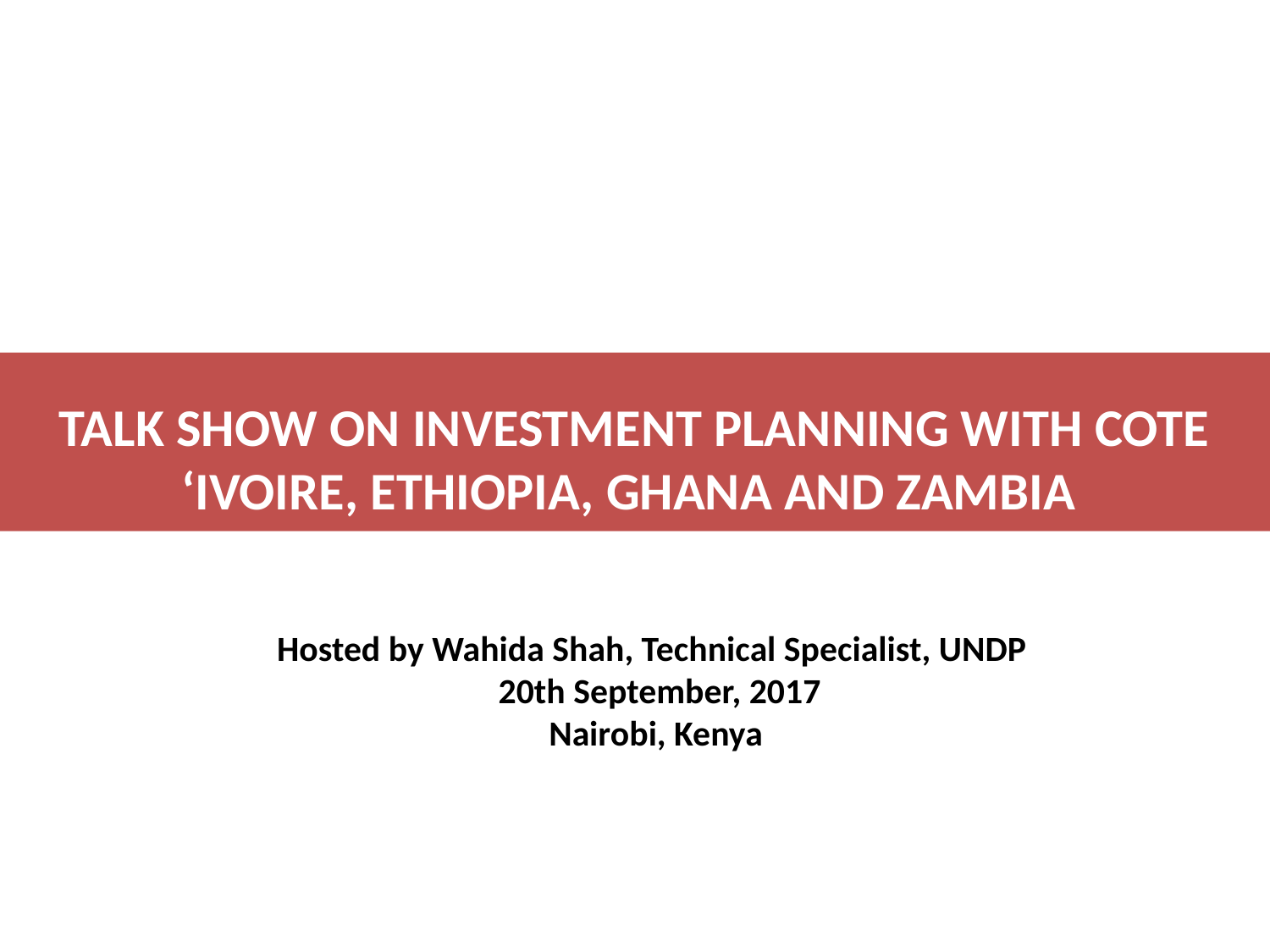

TALK SHOW ON INVESTMENT PLANNING WITH COTE ‘IVOIRE, ETHIOPIA, GHANA AND ZAMBIA
Hosted by Wahida Shah, Technical Specialist, UNDP
20th September, 2017
Nairobi, Kenya